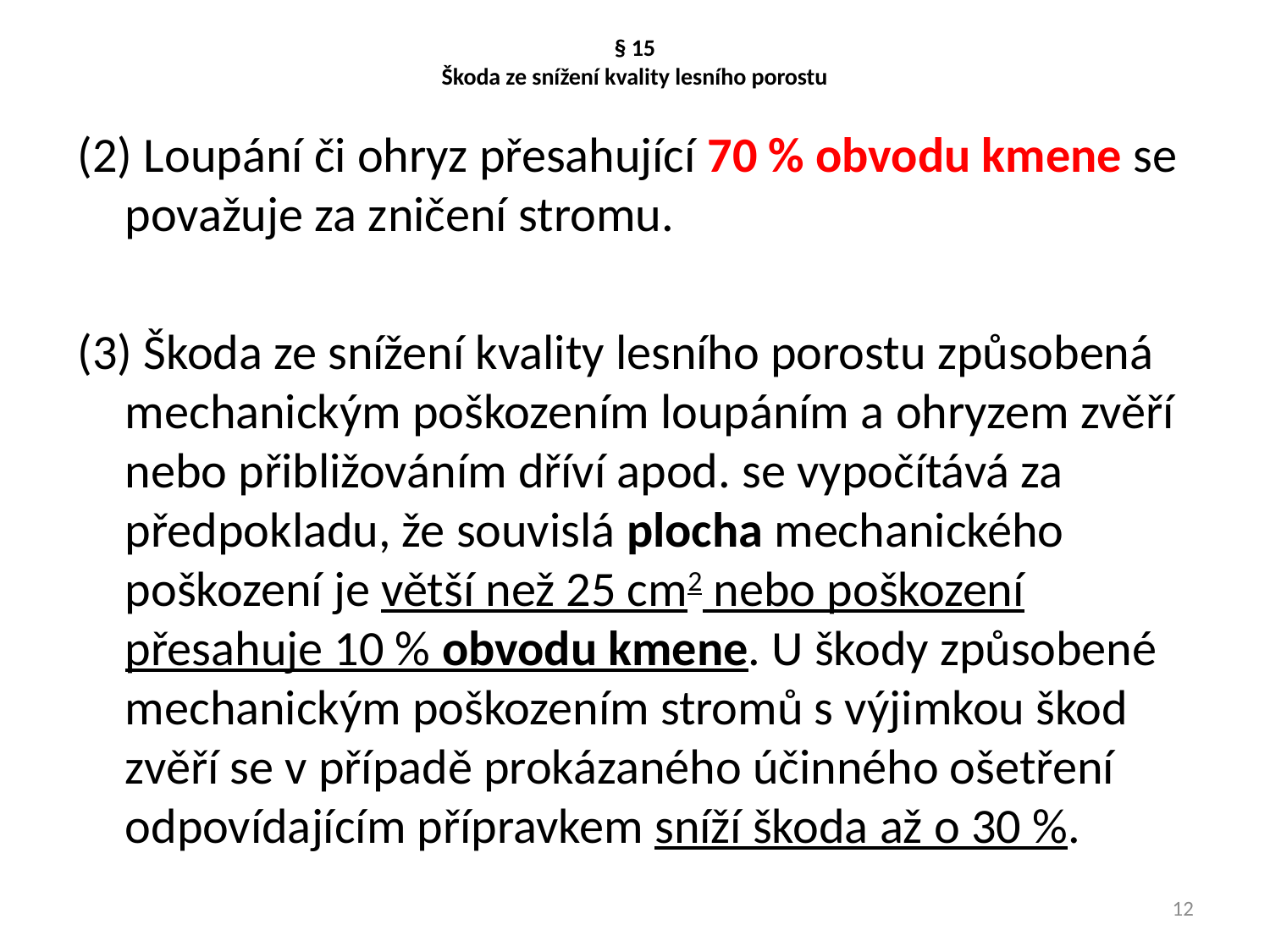

# § 15 Škoda ze snížení kvality lesního porostu
(2) Loupání či ohryz přesahující 70 % obvodu kmene se považuje za zničení stromu.

(3) Škoda ze snížení kvality lesního porostu způsobená mechanickým poškozením loupáním a ohryzem zvěří nebo přibližováním dříví apod. se vypočítává za předpokladu, že souvislá plocha mechanického poškození je větší než 25 cm2 nebo poškození přesahuje 10 % obvodu kmene. U škody způsobené mechanickým poškozením stromů s výjimkou škod zvěří se v případě prokázaného účinného ošetření odpovídajícím přípravkem sníží škoda až o 30 %.

12